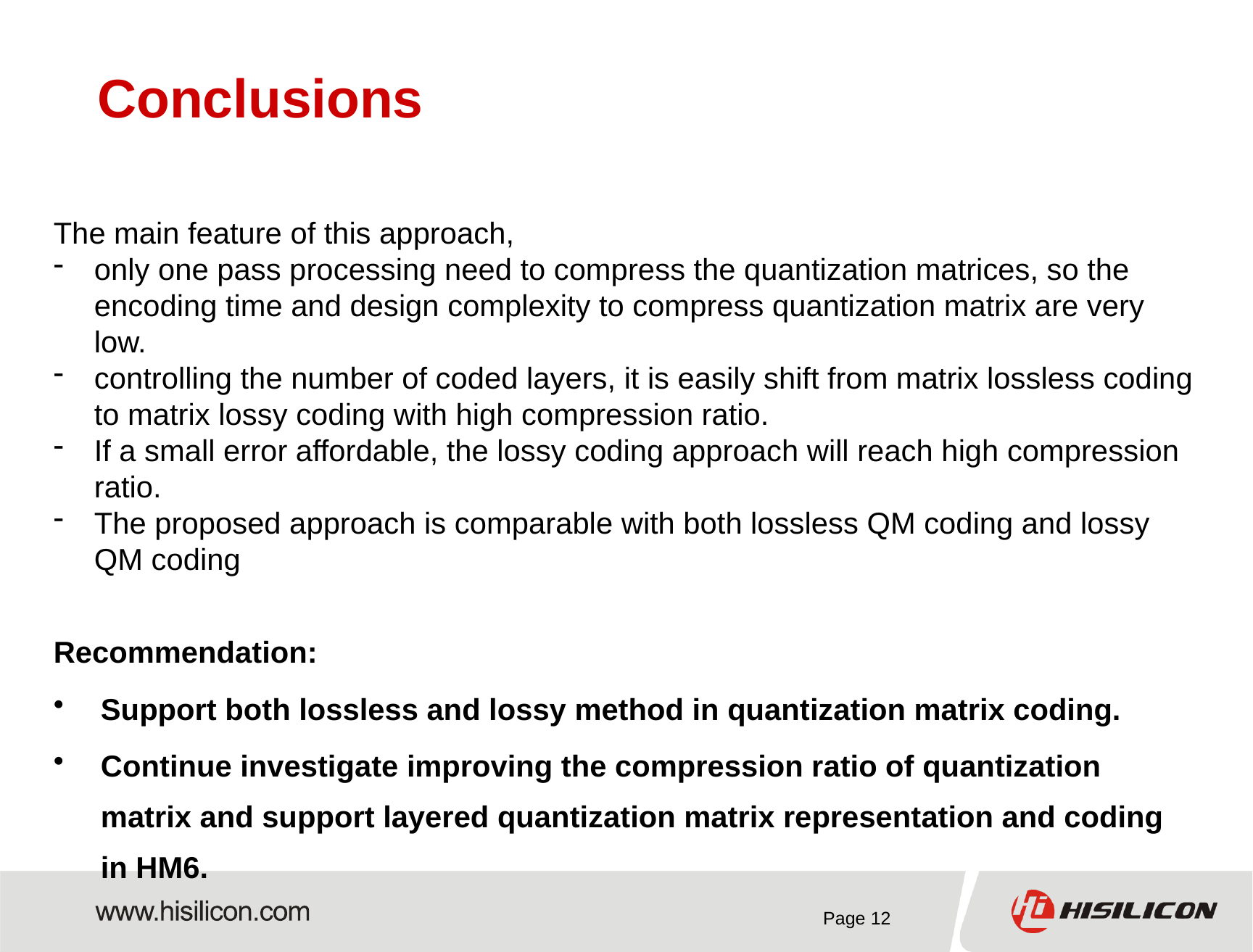

# Conclusions
The main feature of this approach,
only one pass processing need to compress the quantization matrices, so the encoding time and design complexity to compress quantization matrix are very low.
controlling the number of coded layers, it is easily shift from matrix lossless coding to matrix lossy coding with high compression ratio.
If a small error affordable, the lossy coding approach will reach high compression ratio.
The proposed approach is comparable with both lossless QM coding and lossy QM coding

Recommendation:
Support both lossless and lossy method in quantization matrix coding.
Continue investigate improving the compression ratio of quantization matrix and support layered quantization matrix representation and coding in HM6.

Page 12